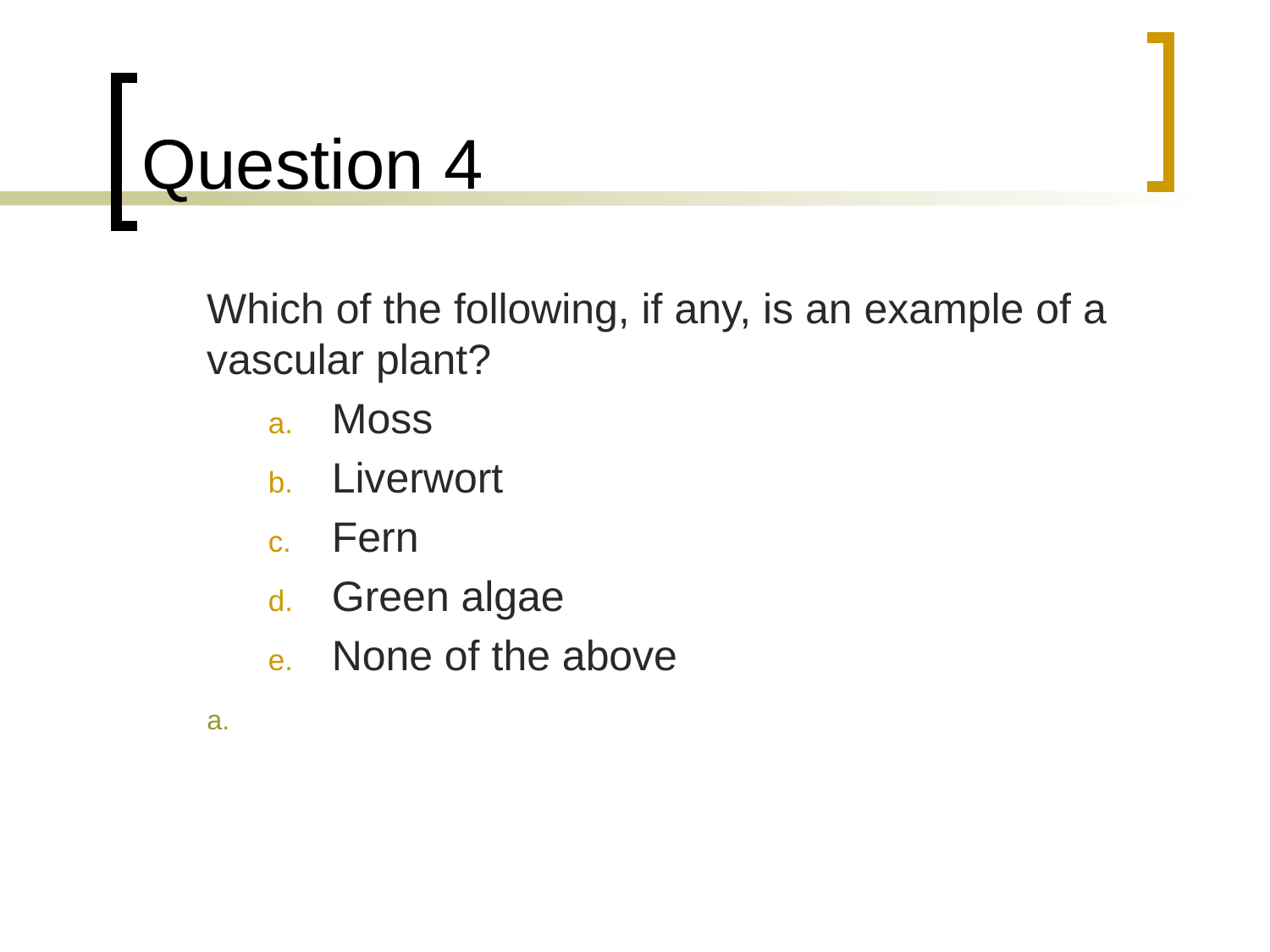

# Question 4
	Which of the following, if any, is an example of a vascular plant?
Moss
Liverwort
Fern
Green algae
None of the above